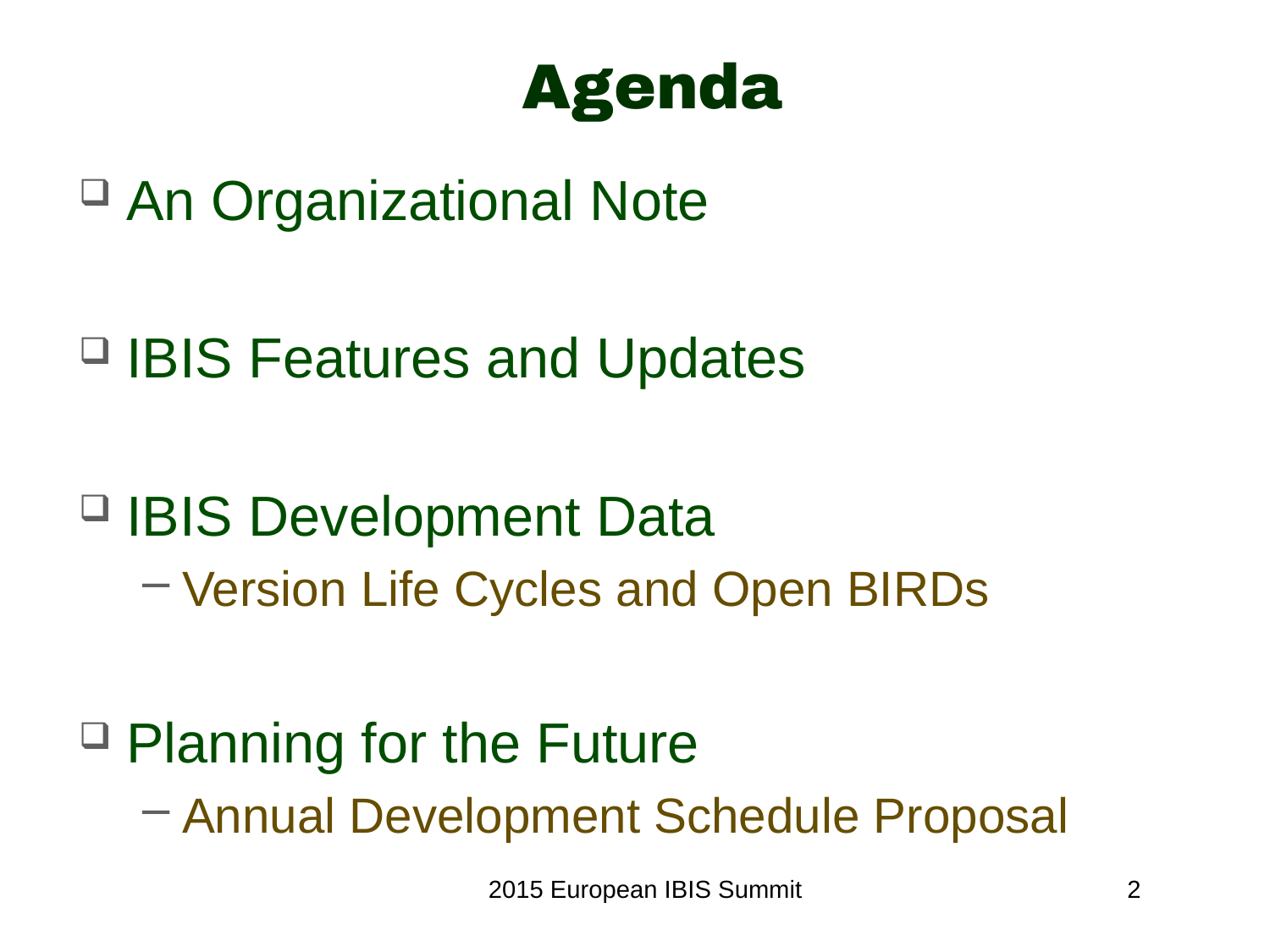

# Agenda
An Organizational Note

IBIS Features and Updates

IBIS Development Data
Version Life Cycles and Open BIRDs

Planning for the Future
Annual Development Schedule Proposal

2015 European IBIS Summit

2